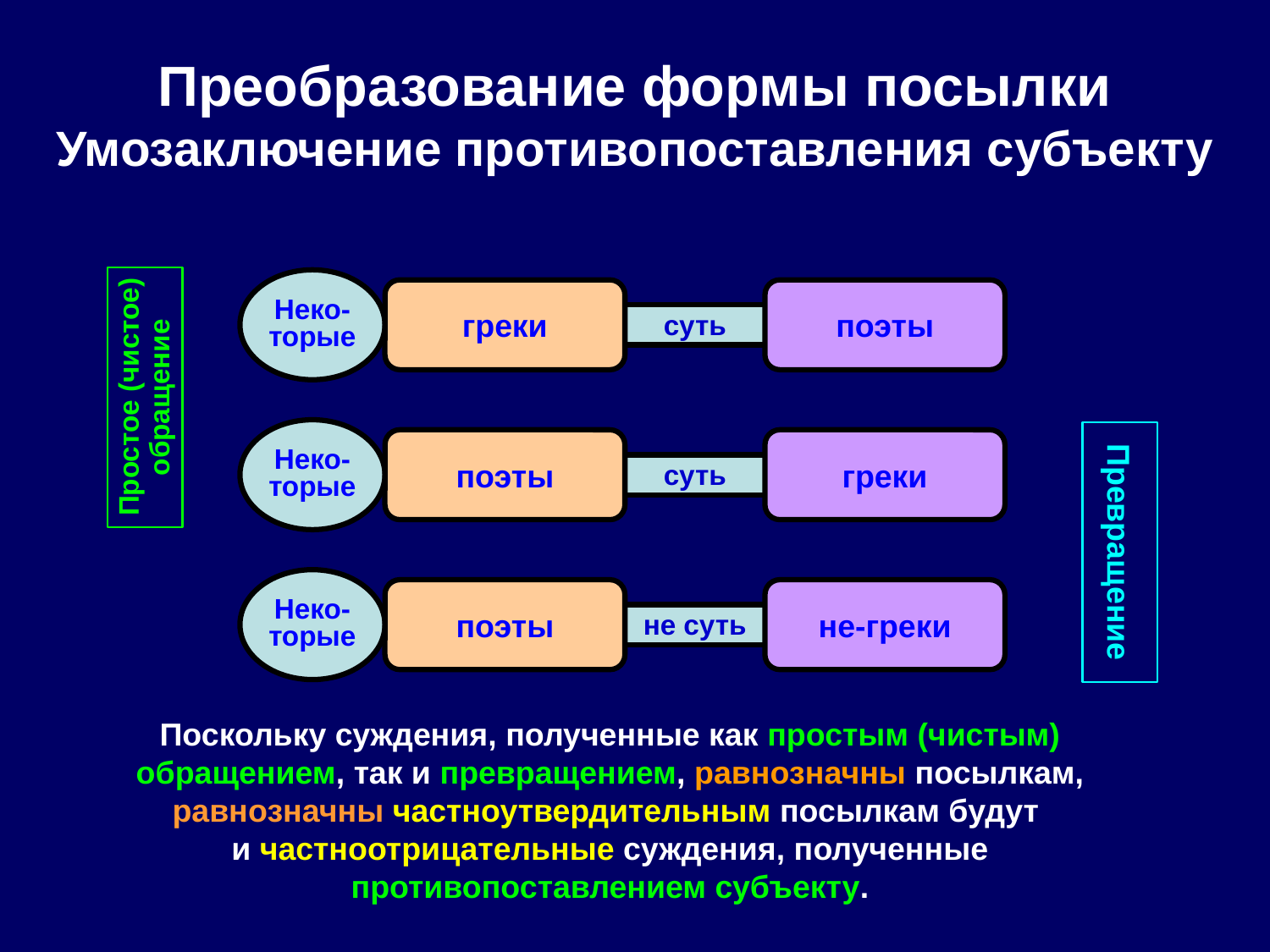

Преобразование формы посылки
Умозаключение противопоставления субъекту
Неко-торые
греки
поэты
суть
Простое (чистое)
обращение
Неко-торые
поэты
греки
суть

Превращение
Неко-торые
поэты
не-греки
не суть
Поскольку суждения, полученные как простым (чистым) обращением, так и превращением, равнозначны посылкам, равнозначны частноутвердительным посылкам будут
и частноотрицательные суждения, полученные противопоставлением субъекту.